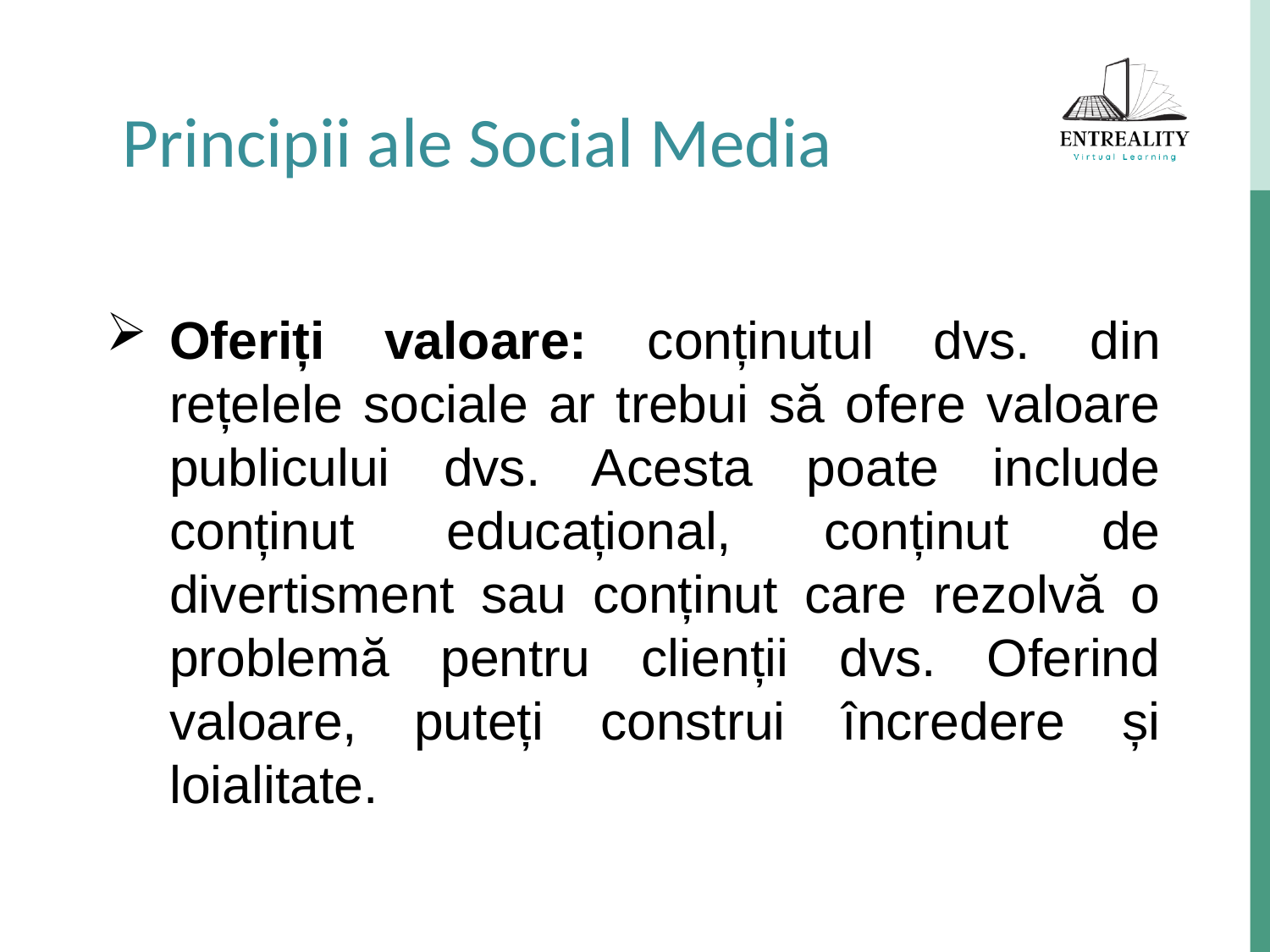

Principii ale Social Media
Oferiți valoare: conținutul dvs. din rețelele sociale ar trebui să ofere valoare publicului dvs. Acesta poate include conținut educațional, conținut de divertisment sau conținut care rezolvă o problemă pentru clienții dvs. Oferind valoare, puteți construi încredere și loialitate.